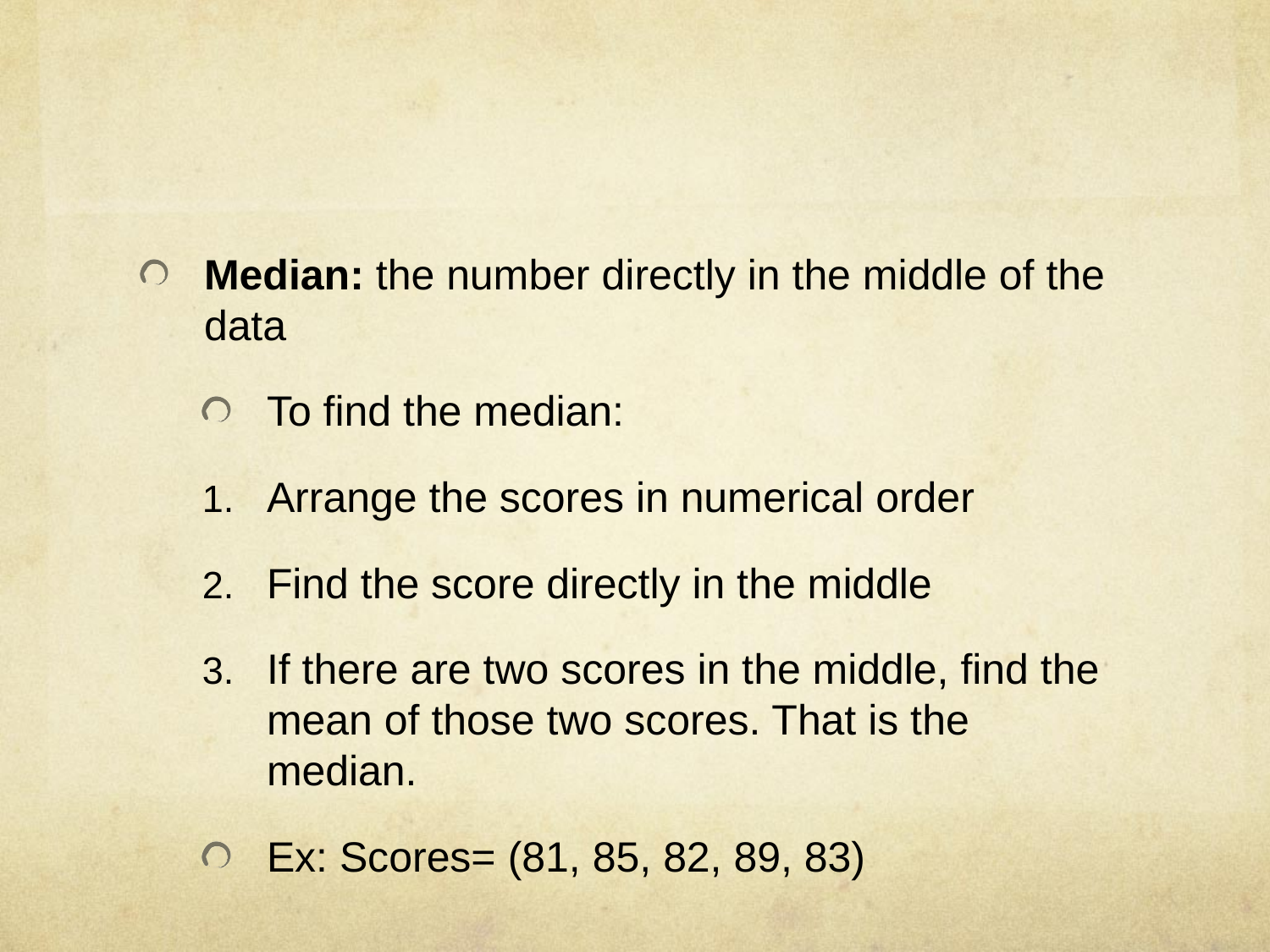

#
Median: the number directly in the middle of the data
To find the median:
Arrange the scores in numerical order
Find the score directly in the middle
If there are two scores in the middle, find the mean of those two scores. That is the median.
Ex: Scores= (81, 85, 82, 89, 83)